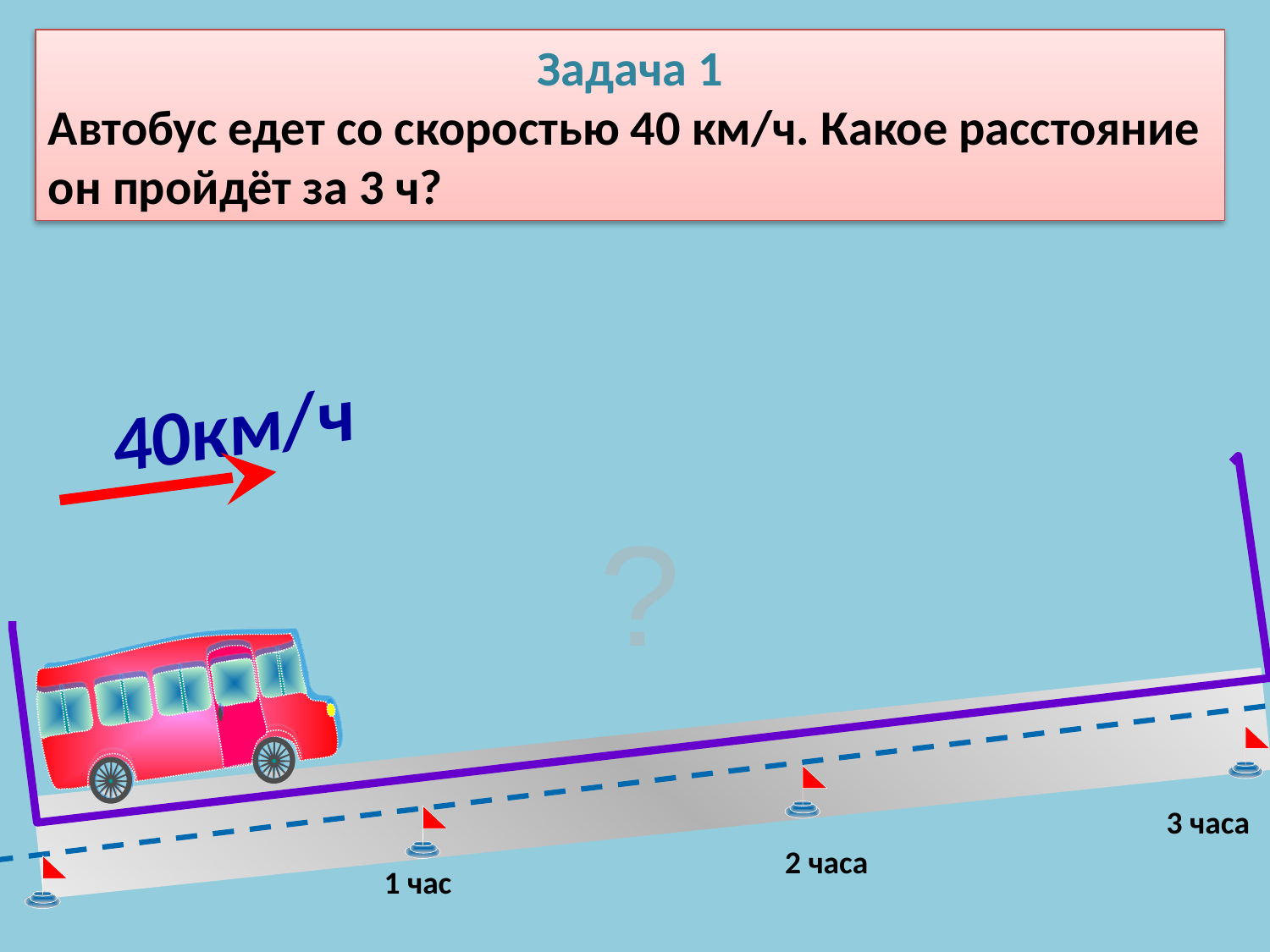

Задача 1
Автобус едет со скоростью 40 км/ч. Какое расстояние он пройдёт за 3 ч?
40км/ч

?

3 часа

2 часа

1 час